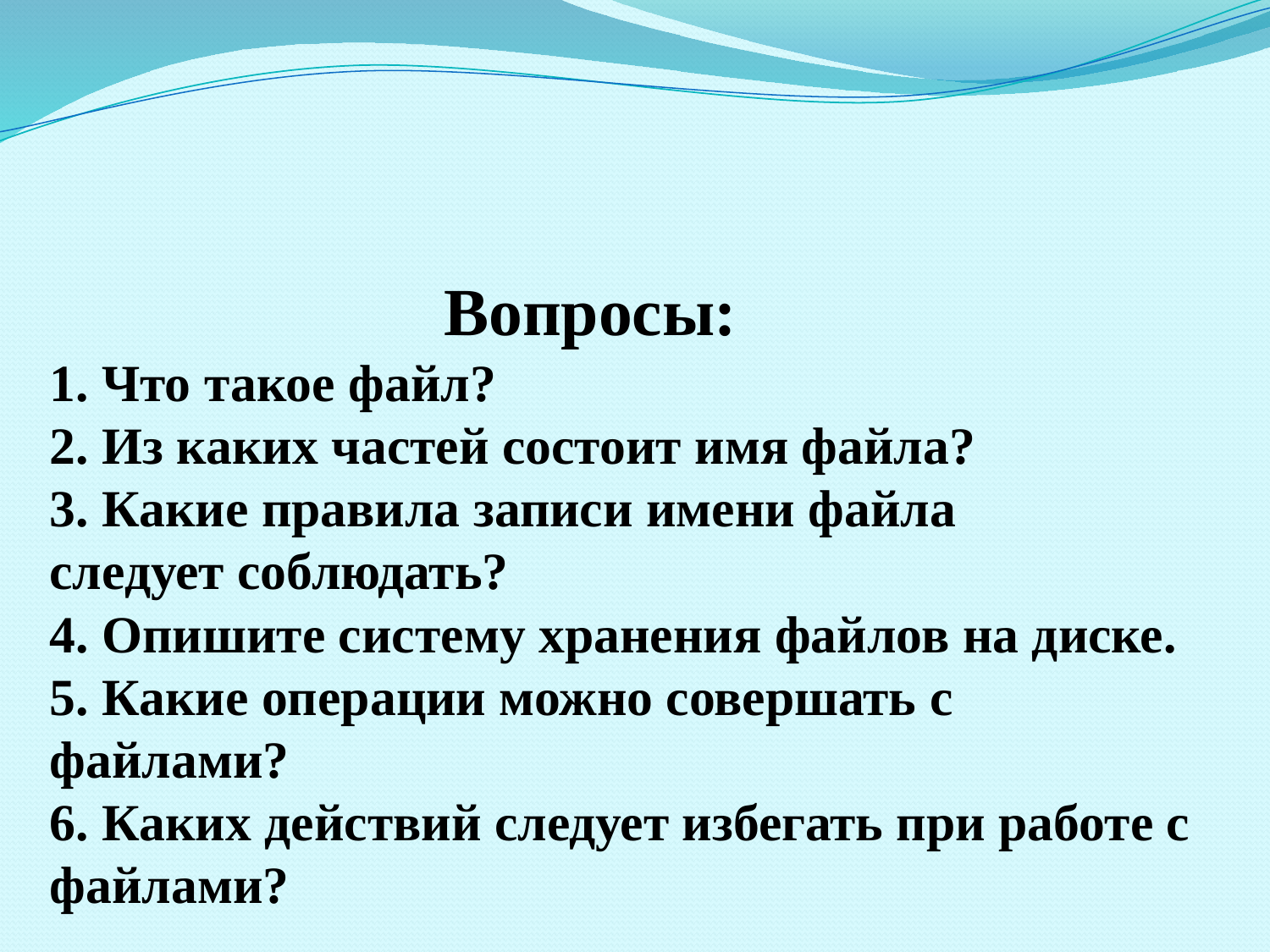

# Вопросы: 1. Что такое файл? 2. Из каких частей состоит имя файла? 3. Какие правила записи имени файла       следует соблюдать? 4. Опишите систему хранения файлов на диске. 5. Какие операции можно совершать с файлами? 6. Каких действий следует избегать при работе с файлами?